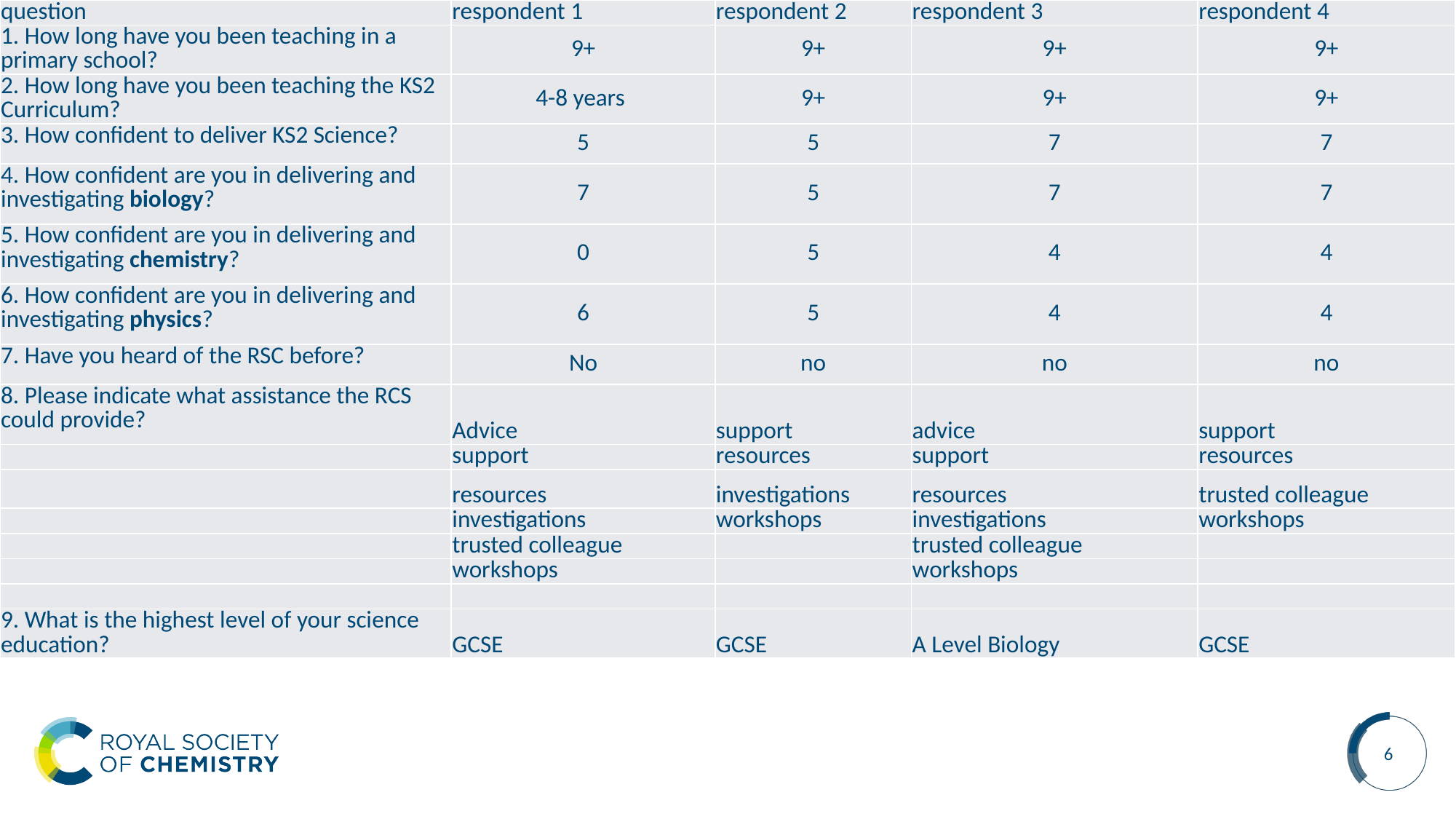

| question | respondent 1 | respondent 2 | respondent 3 | respondent 4 |
| --- | --- | --- | --- | --- |
| 1. How long have you been teaching in a primary school? | 9+ | 9+ | 9+ | 9+ |
| 2. How long have you been teaching the KS2 Curriculum? | 4-8 years | 9+ | 9+ | 9+ |
| 3. How confident to deliver KS2 Science? | 5 | 5 | 7 | 7 |
| 4. How confident are you in delivering and investigating biology? | 7 | 5 | 7 | 7 |
| 5. How confident are you in delivering and investigating chemistry? | 0 | 5 | 4 | 4 |
| 6. How confident are you in delivering and investigating physics? | 6 | 5 | 4 | 4 |
| 7. Have you heard of the RSC before? | No | no | no | no |
| 8. Please indicate what assistance the RCS could provide? | Advice | support | advice | support |
|  | support | resources | support | resources |
|  | resources | investigations | resources | trusted colleague |
|  | investigations | workshops | investigations | workshops |
|  | trusted colleague |  | trusted colleague |  |
|  | workshops |  | workshops |  |
|  |  |  |  |  |
| 9. What is the highest level of your science education? | GCSE | GCSE | A Level Biology | GCSE |
6